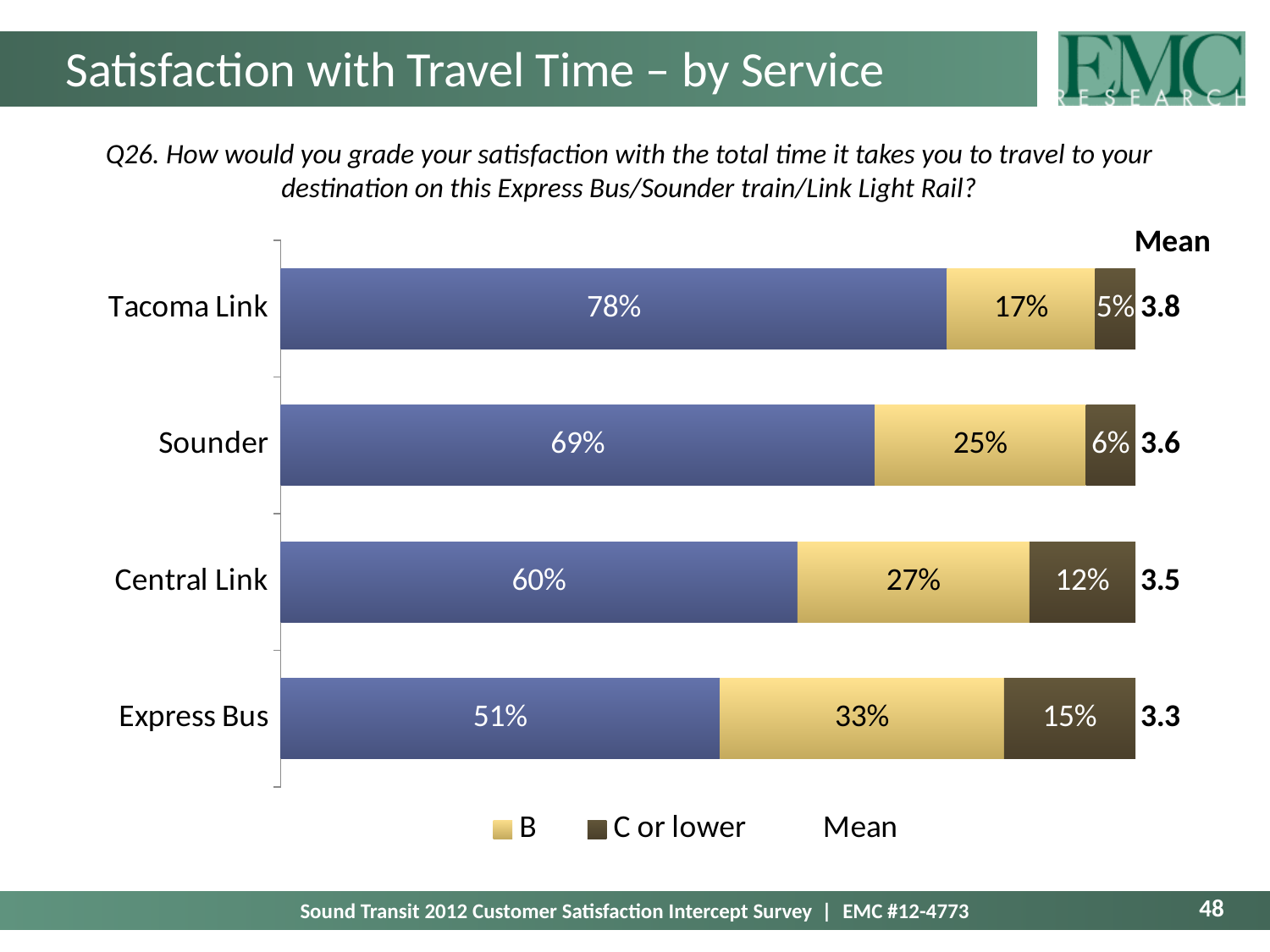

# Satisfaction with Travel Time – by Service
Q26. How would you grade your satisfaction with the total time it takes you to travel to your destination on this Express Bus/Sounder train/Link Light Rail?
Mean

### Chart

| Category | A | B | C or lower | Mean |
|---|---|---|---|---|
| Tacoma Link | 0.779527559055118 | 0.17322834645669244 | 0.04724409448818885 | 3.7600000000000007 |
| Sounder | 0.6949204202837248 | 0.2469617266625804 | 0.058117853053694025 | 3.6273261690151 |
| Central Link | 0.6043386479229879 | 0.2715615021058824 | 0.12409984997113038 | 3.4947166647005226 |
| Express Bus | 0.5138206311389264 | 0.33227491310191404 | 0.15390445575916 | 3.341728059228184 |